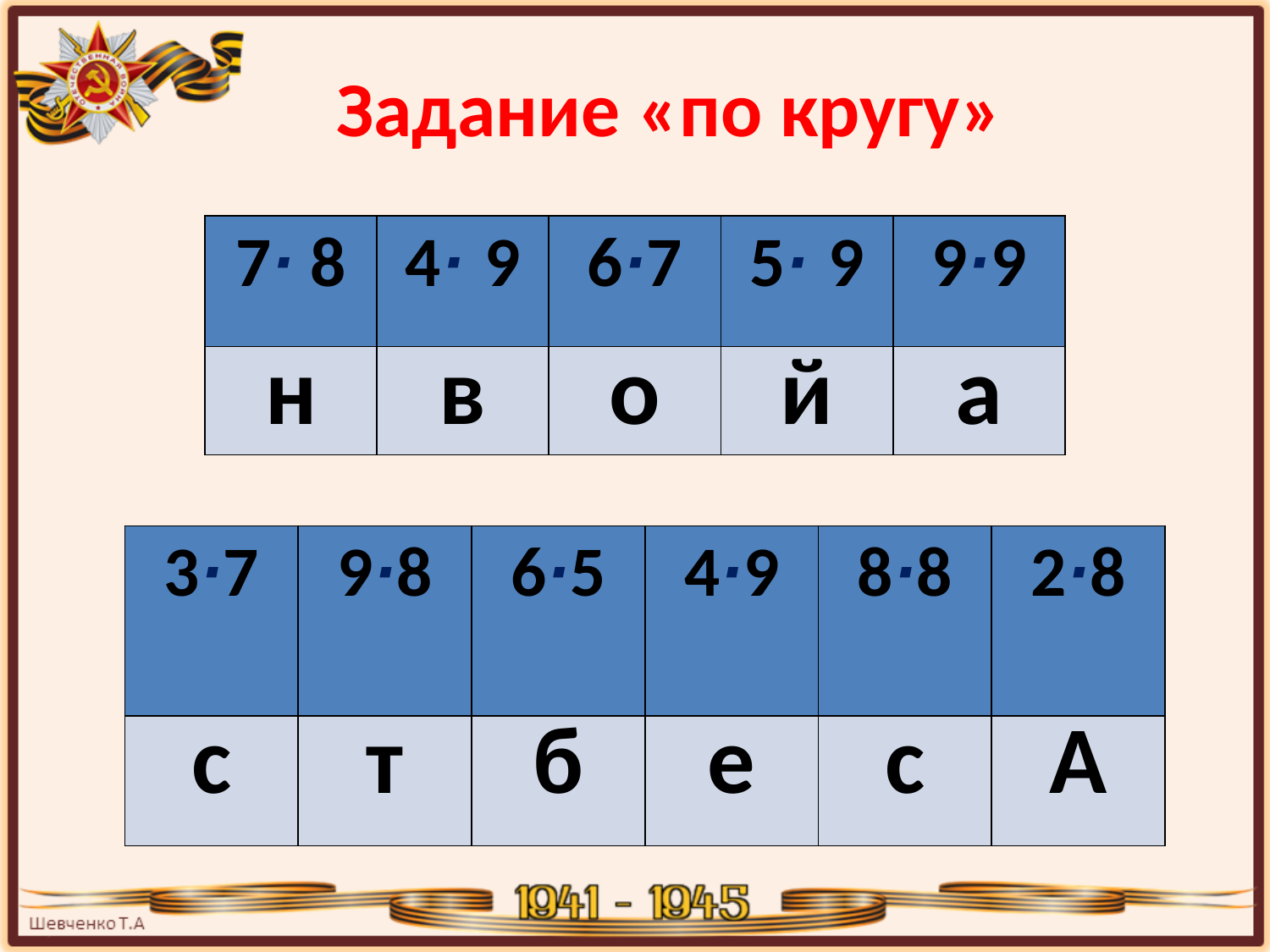

Задание «по кругу»
| 7· 8 | 4· 9 | 6·7 | 5· 9 | 9·9 |
| --- | --- | --- | --- | --- |
| н | в | о | й | а |
| 3·7 | 9·8 | 6·5 | 4·9 | 8·8 | 2·8 |
| --- | --- | --- | --- | --- | --- |
| с | т | б | е | с | А |